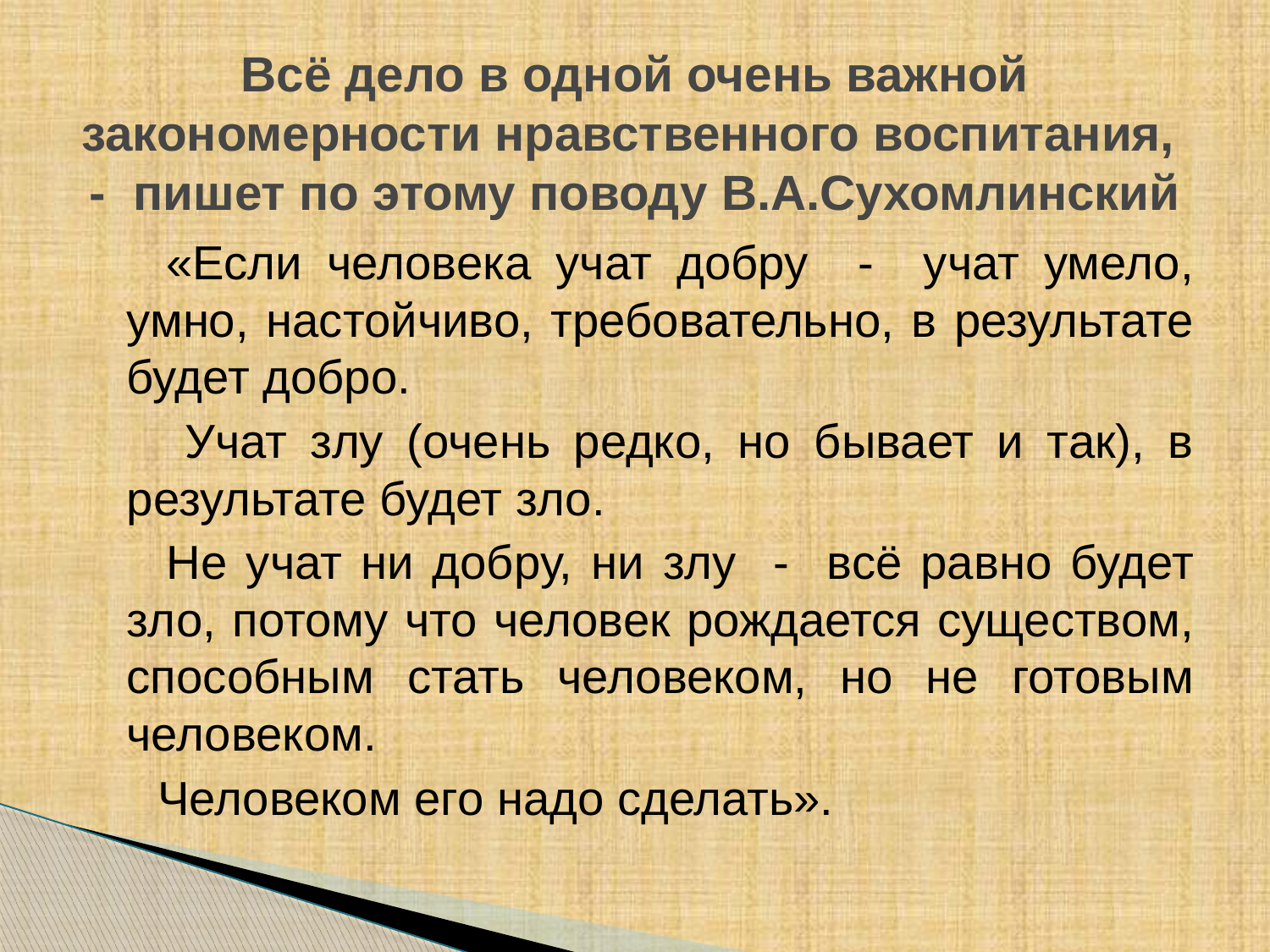

# Всё дело в одной очень важной закономерности нравственного воспитания,  -  пишет по этому поводу В.А.Сухомлинский
   «Если человека учат добру  -  учат умело, умно, настойчиво, требовательно, в результате будет добро.
    Учат злу (очень редко, но бывает и так), в результате будет зло.
    Не учат ни добру, ни злу  -  всё равно будет зло, потому что человек рождается существом, способным стать человеком, но не готовым человеком.
     Человеком его надо сделать».